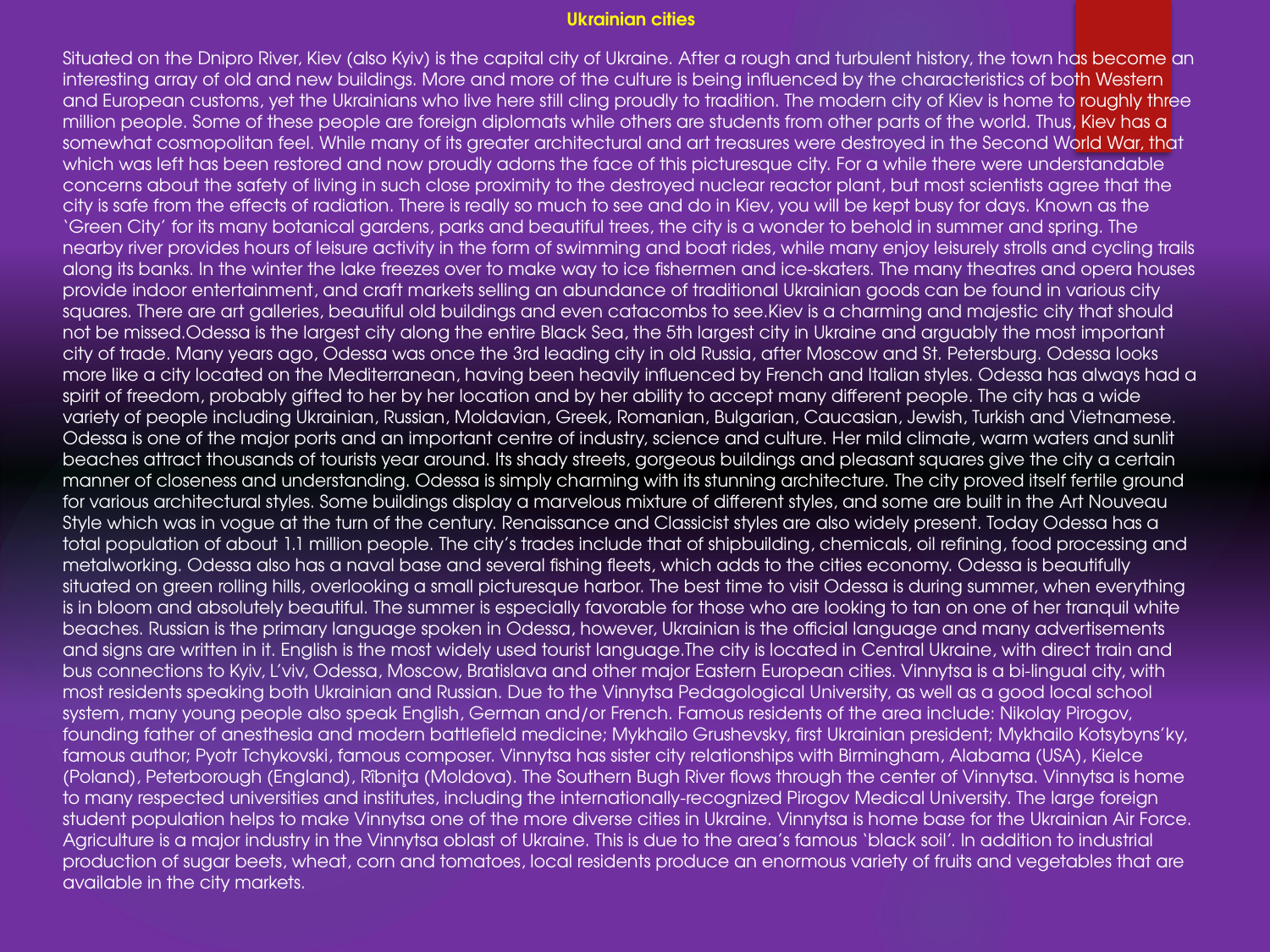

Ukrainian cities
Situated on the Dnipro River, Kiev (also Kyiv) is the capital city of Ukraine. After a rough and turbulent history, the town has become an interesting array of old and new buildings. More and more of the culture is being influenced by the characteristics of both Western and European customs, yet the Ukrainians who live here still cling proudly to tradition. The modern city of Kiev is home to roughly three million people. Some of these people are foreign diplomats while others are students from other parts of the world. Thus, Kiev has a somewhat cosmopolitan feel. While many of its greater architectural and art treasures were destroyed in the Second World War, that which was left has been restored and now proudly adorns the face of this picturesque city. For a while there were understandable concerns about the safety of living in such close proximity to the destroyed nuclear reactor plant, but most scientists agree that the city is safe from the effects of radiation. There is really so much to see and do in Kiev, you will be kept busy for days. Known as the ‘Green City’ for its many botanical gardens, parks and beautiful trees, the city is a wonder to behold in summer and spring. The nearby river provides hours of leisure activity in the form of swimming and boat rides, while many enjoy leisurely strolls and cycling trails along its banks. In the winter the lake freezes over to make way to ice fishermen and ice-skaters. The many theatres and opera houses provide indoor entertainment, and craft markets selling an abundance of traditional Ukrainian goods can be found in various city squares. There are art galleries, beautiful old buildings and even catacombs to see.Kiev is a charming and majestic city that should not be missed.Odessa is the largest city along the entire Black Sea, the 5th largest city in Ukraine and arguably the most important city of trade. Many years ago, Odessa was once the 3rd leading city in old Russia, after Moscow and St. Petersburg. Odessa looks more like a city located on the Mediterranean, having been heavily influenced by French and Italian styles. Odessa has always had a spirit of freedom, probably gifted to her by her location and by her ability to accept many different people. The city has a wide variety of people including Ukrainian, Russian, Moldavian, Greek, Romanian, Bulgarian, Caucasian, Jewish, Turkish and Vietnamese. Odessa is one of the major ports and an important centre of industry, science and culture. Her mild climate, warm waters and sunlit beaches attract thousands of tourists year around. Its shady streets, gorgeous buildings and pleasant squares give the city a certain manner of closeness and understanding. Odessa is simply charming with its stunning architecture. The city proved itself fertile ground for various architectural styles. Some buildings display a marvelous mixture of different styles, and some are built in the Art Nouveau Style which was in vogue at the turn of the century. Renaissance and Classicist styles are also widely present. Today Odessa has a total population of about 1.1 million people. The city’s trades include that of shipbuilding, chemicals, oil refining, food processing and metalworking. Odessa also has a naval base and several fishing fleets, which adds to the cities economy. Odessa is beautifully situated on green rolling hills, overlooking a small picturesque harbor. The best time to visit Odessa is during summer, when everything is in bloom and absolutely beautiful. The summer is especially favorable for those who are looking to tan on one of her tranquil white beaches. Russian is the primary language spoken in Odessa, however, Ukrainian is the official language and many advertisements and signs are written in it. English is the most widely used tourist language.The city is located in Central Ukraine, with direct train and bus connections to Kyiv, L’viv, Odessa, Moscow, Bratislava and other major Eastern European cities. Vinnytsa is a bi-lingual city, with most residents speaking both Ukrainian and Russian. Due to the Vinnytsa Pedagological University, as well as a good local school system, many young people also speak English, German and/or French. Famous residents of the area include: Nikolay Pirogov, founding father of anesthesia and modern battlefield medicine; Mykhailo Grushevsky, first Ukrainian president; Mykhailo Kotsybyns’ky, famous author; Pyotr Tchykovski, famous composer. Vinnytsa has sister city relationships with Birmingham, Alabama (USA), Kielce (Poland), Peterborough (England), Rîbniţa (Moldova). The Southern Bugh River flows through the center of Vinnytsa. Vinnytsa is home to many respected universities and institutes, including the internationally-recognized Pirogov Medical University. The large foreign student population helps to make Vinnytsa one of the more diverse cities in Ukraine. Vinnytsa is home base for the Ukrainian Air Force. Agriculture is a major industry in the Vinnytsa oblast of Ukraine. This is due to the area’s famous ‘black soil’. In addition to industrial production of sugar beets, wheat, corn and tomatoes, local residents produce an enormous variety of fruits and vegetables that are available in the city markets.